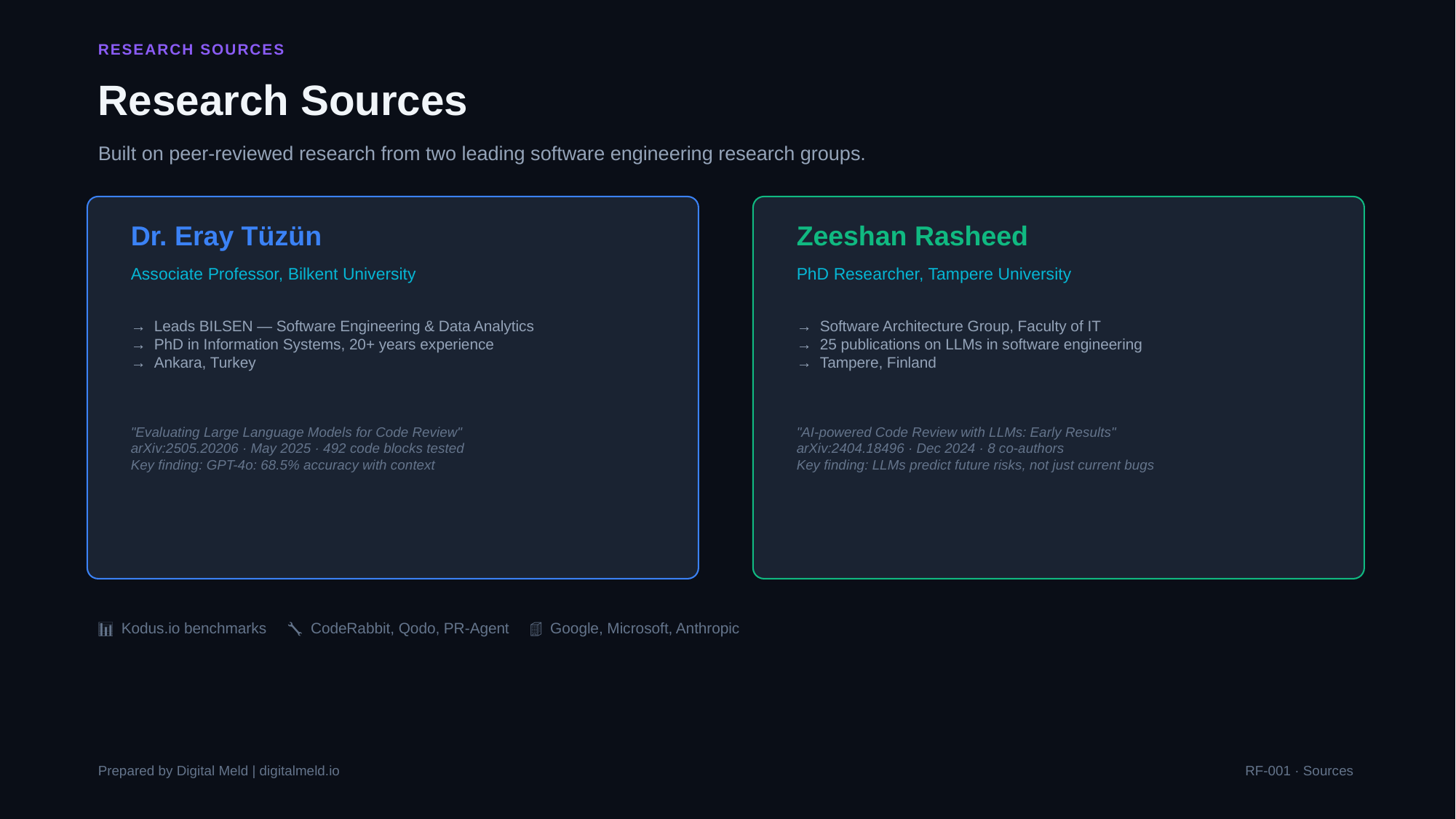

RESEARCH SOURCES
Research Sources
Built on peer-reviewed research from two leading software engineering research groups.

Dr. Eray Tüzün
Zeeshan Rasheed
Associate Professor, Bilkent University
PhD Researcher, Tampere University
→  Leads BILSEN — Software Engineering & Data Analytics
→  PhD in Information Systems, 20+ years experience
→  Ankara, Turkey
→  Software Architecture Group, Faculty of IT
→  25 publications on LLMs in software engineering
→  Tampere, Finland
"Evaluating Large Language Models for Code Review"
arXiv:2505.20206 · May 2025 · 492 code blocks tested
Key finding: GPT-4o: 68.5% accuracy with context
"AI-powered Code Review with LLMs: Early Results"
arXiv:2404.18496 · Dec 2024 · 8 co-authors
Key finding: LLMs predict future risks, not just current bugs
📊  Kodus.io benchmarks     🔧  CodeRabbit, Qodo, PR-Agent     🏢  Google, Microsoft, Anthropic
Prepared by Digital Meld | digitalmeld.io
RF-001 · Sources